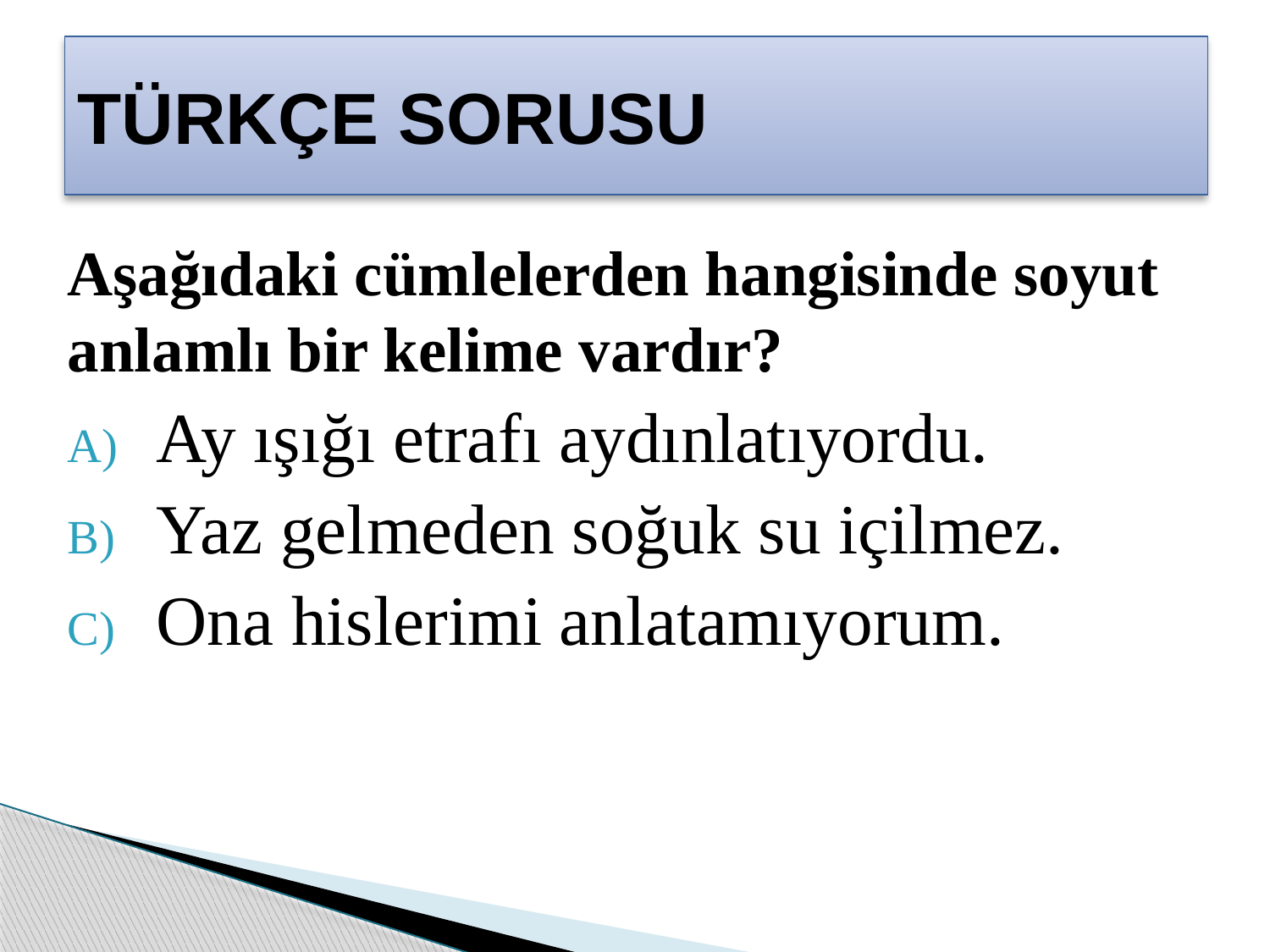

# TÜRKÇE SORUSU
Aşağıdaki cümlelerden hangisinde soyut anlamlı bir kelime vardır?
 Ay ışığı etrafı aydınlatıyordu.
 Yaz gelmeden soğuk su içilmez.
 Ona hislerimi anlatamıyorum.